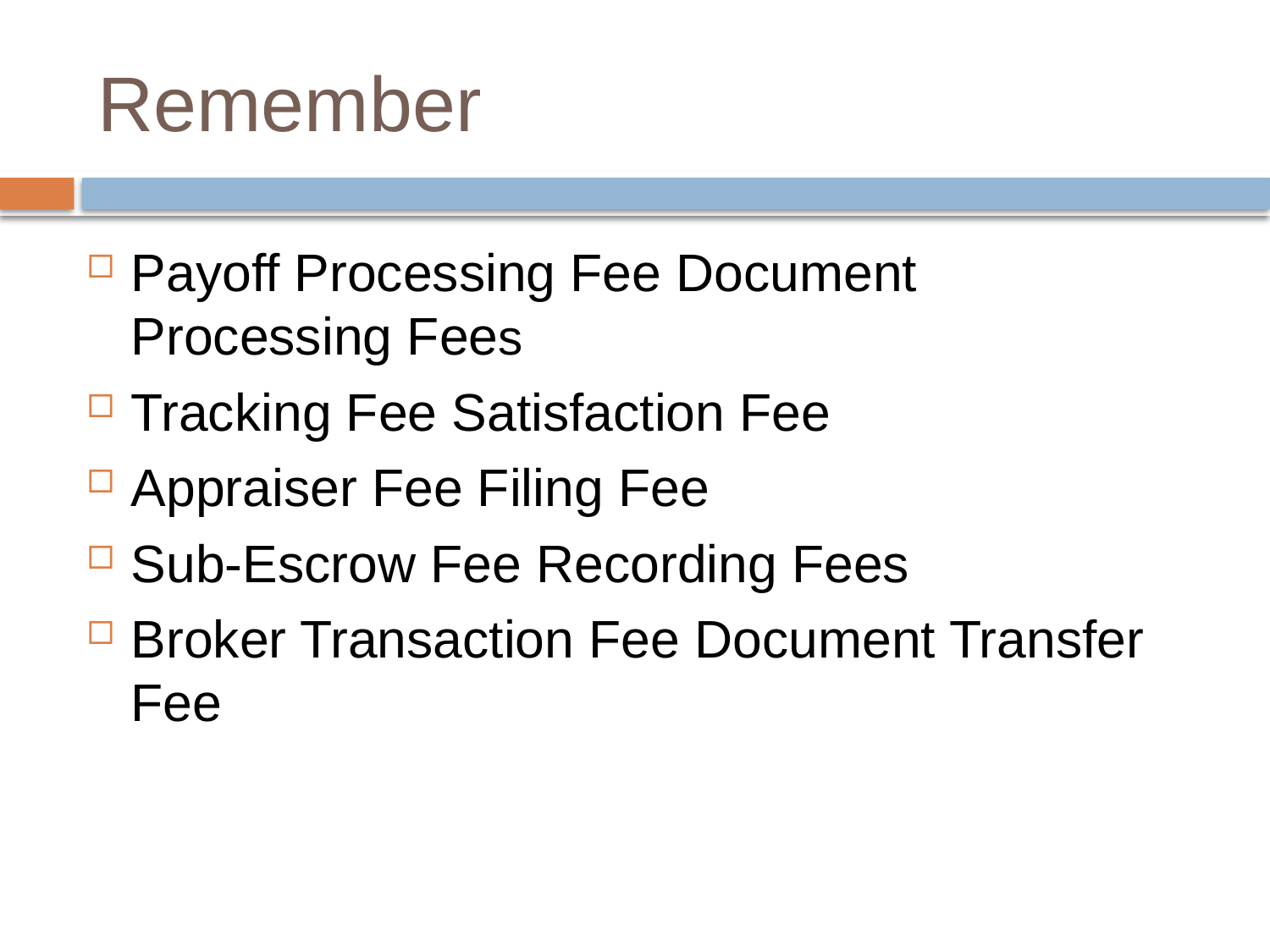

# Remember
Payoff Processing Fee Document Processing Fees
Tracking Fee Satisfaction Fee
Appraiser Fee Filing Fee
Sub-Escrow Fee Recording Fees
Broker Transaction Fee Document Transfer Fee